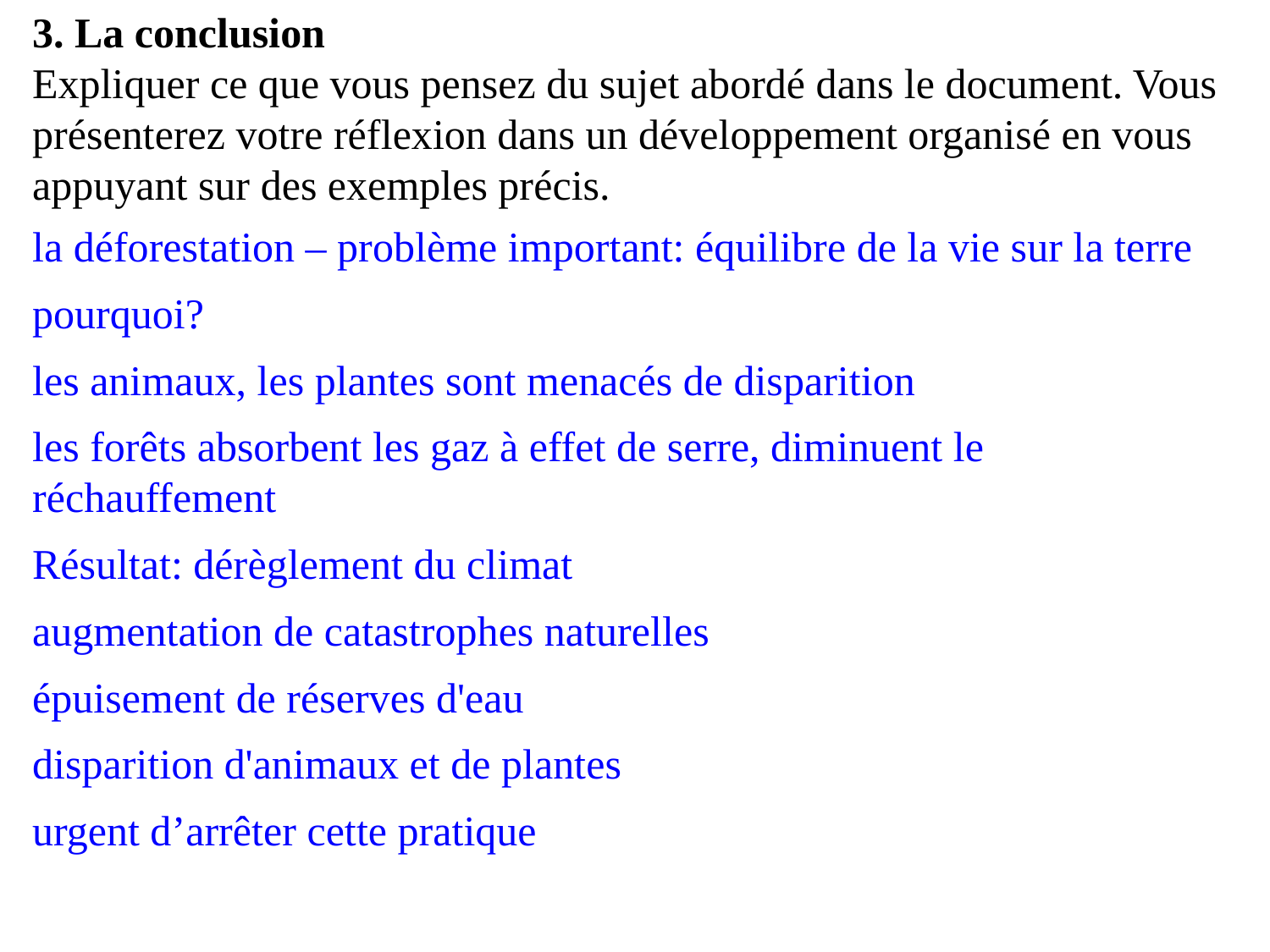

3. La conclusion
Expliquer ce que vous pensez du sujet abordé dans le document. Vous présenterez votre réflexion dans un développement organisé en vous appuyant sur des exemples précis.
la déforestation – problème important: équilibre de la vie sur la terre
pourquoi?
les animaux, les plantes sont menacés de disparition
les forêts absorbent les gaz à effet de serre, diminuent le réchauffement
Résultat: dérèglement du climat
augmentation de catastrophes naturelles
épuisement de réserves d'eau
disparition d'animaux et de plantes
urgent d’arrêter cette pratique